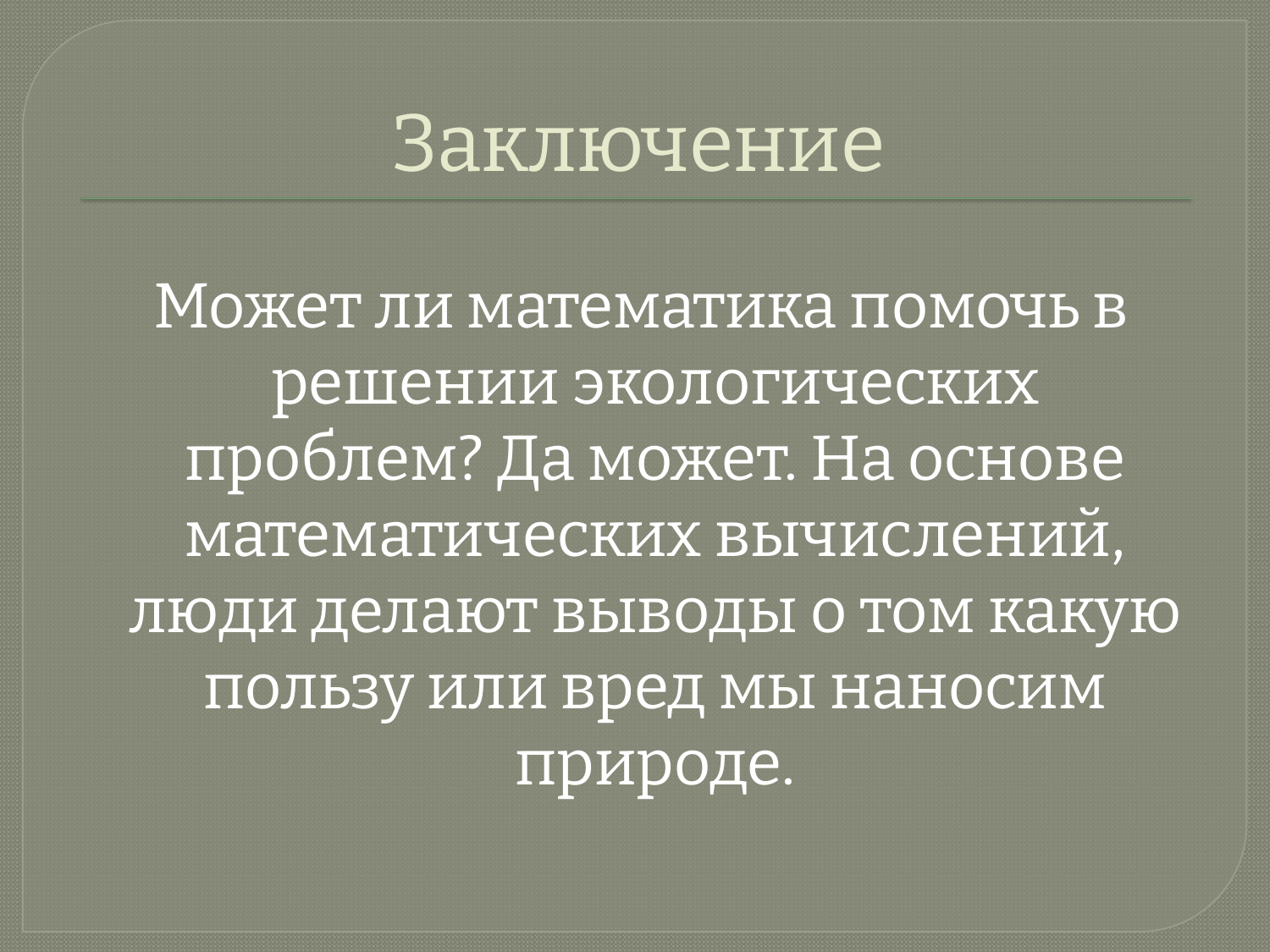

# Заключение
 Может ли математика помочь в решении экологических проблем? Да может. На основе математических вычислений, люди делают выводы о том какую пользу или вред мы наносим природе.